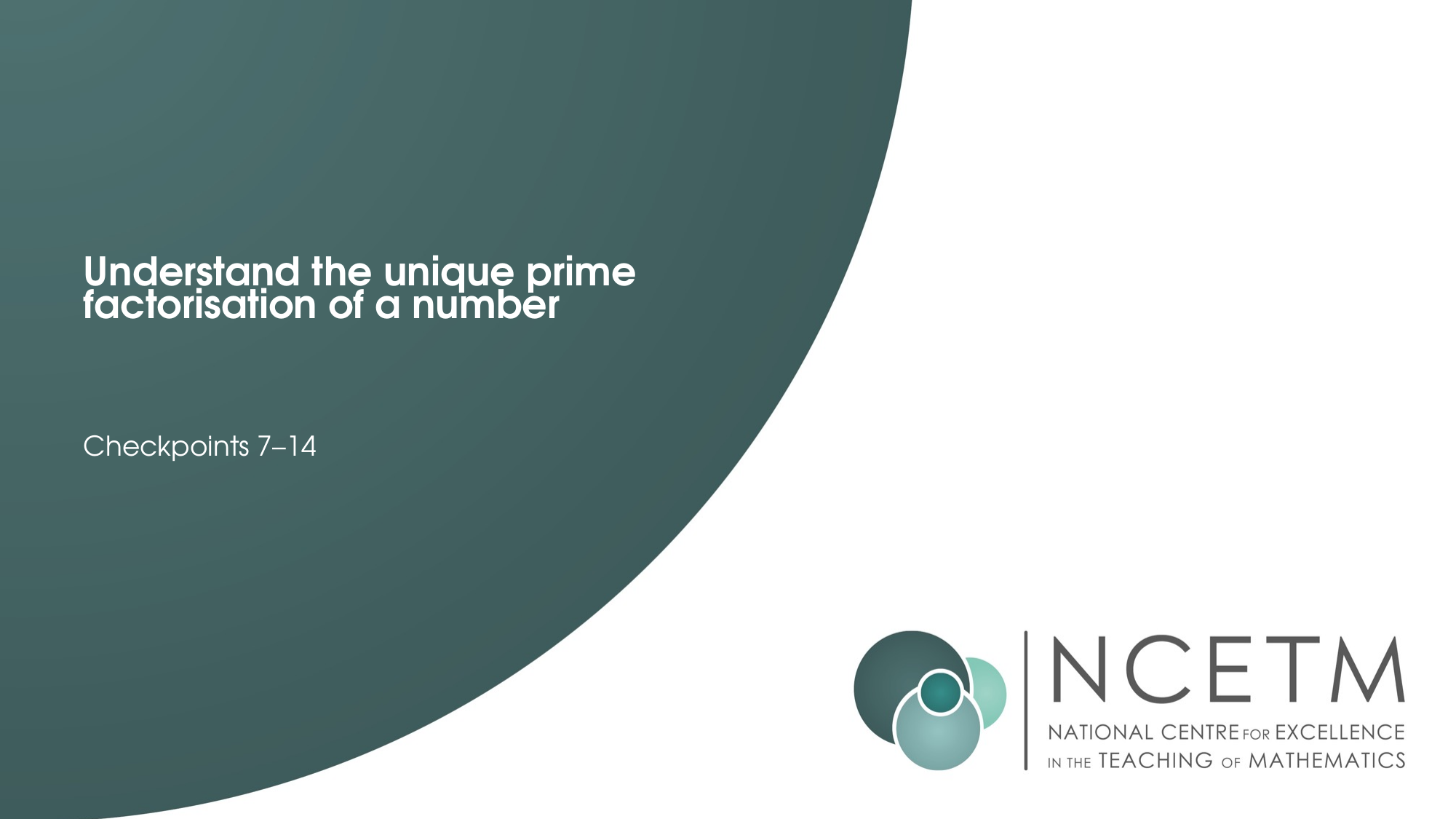

# Understand the unique prime factorisation of a number
Checkpoints 7–14